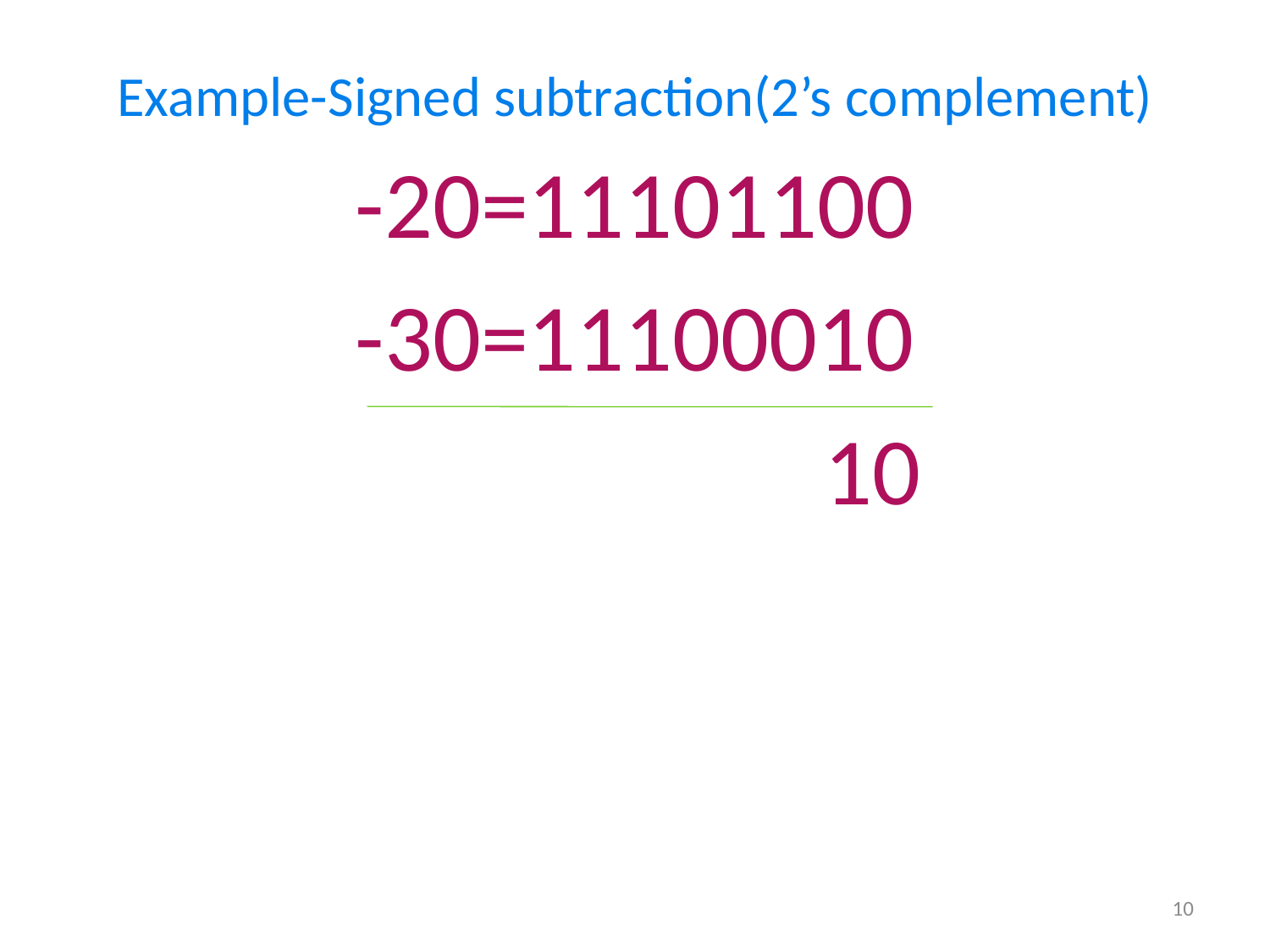

# Example-Signed subtraction(2’s complement)

-20=11101100
-30=11100010
                      10
10